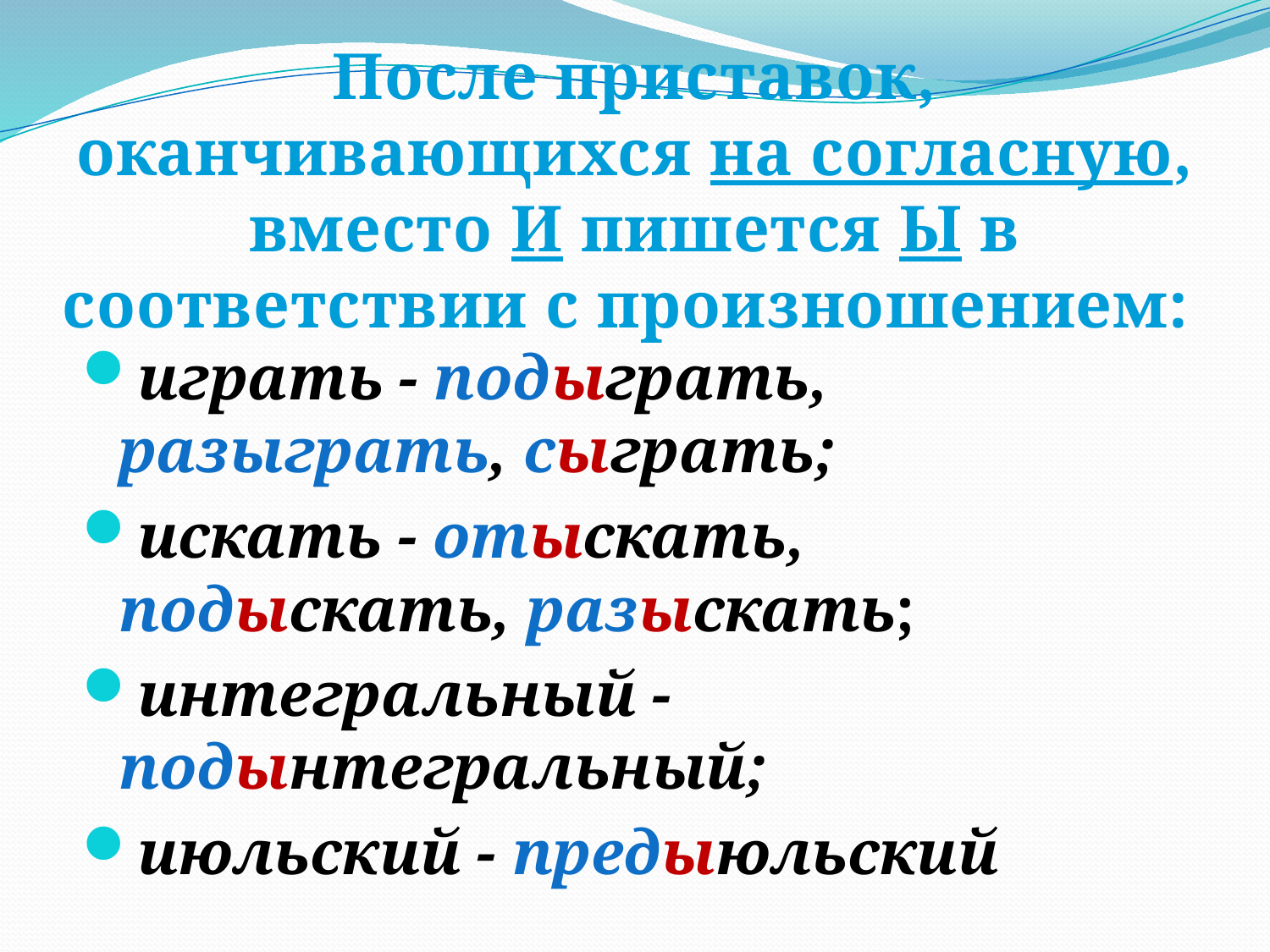

После приставок, оканчивающихся на согласную, вместо И пишется Ы в соответствии с произношением:

играть - подыграть, разыграть, сыграть;
искать - отыскать, подыскать, разыскать;
интегральный - подынтегральный;
июльский - предыюльский